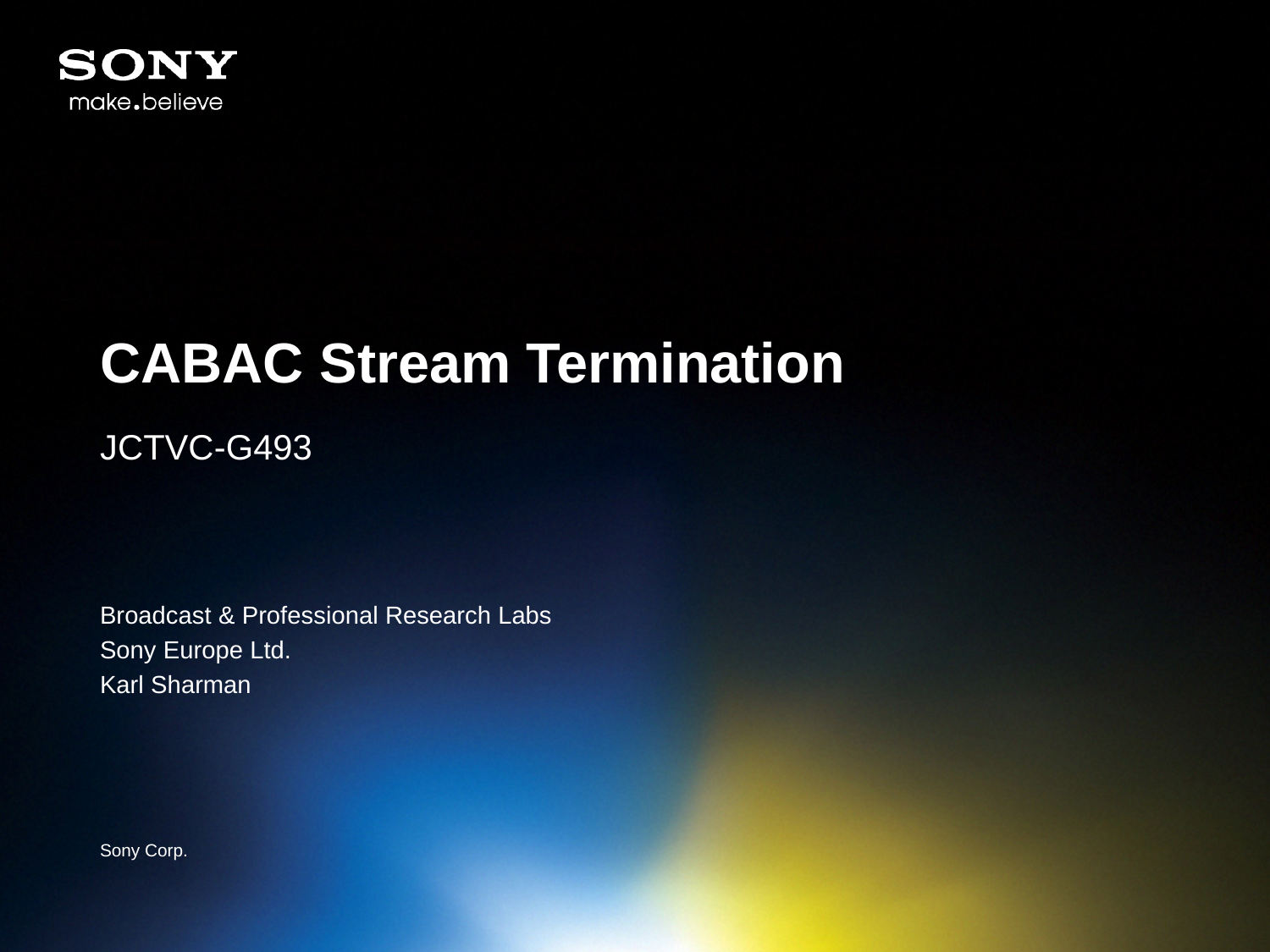

# CABAC Stream Termination
JCTVC-G493
Broadcast & Professional Research Labs
Sony Europe Ltd.
Karl Sharman
Sony Corp.